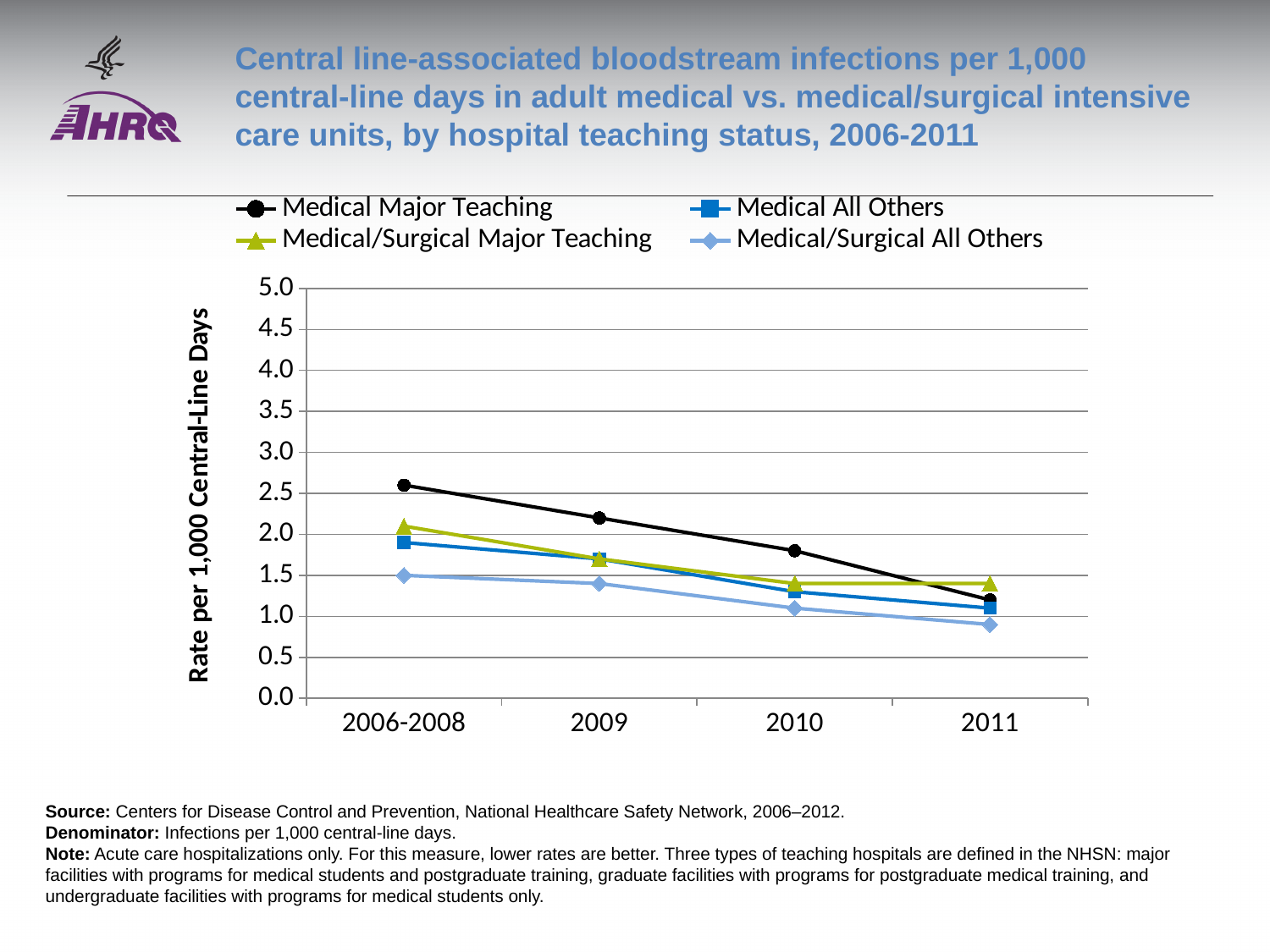

# Central line-associated bloodstream infections per 1,000 central-line days in adult medical vs. medical/surgical intensive care units, by hospital teaching status, 2006-2011

### Chart

| Category | Medical Major Teaching | Medical All Others | Medical/Surgical Major Teaching | Medical/Surgical All Others |
|---|---|---|---|---|
| 2006-2008 | 2.6 | 1.9 | 2.1 | 1.5 |
| 2009 | 2.2 | 1.7 | 1.7 | 1.4 |
| 2010 | 1.8 | 1.3 | 1.4 | 1.1 |
| 2011 | 1.2 | 1.1 | 1.4 | 0.9 |
Source: Centers for Disease Control and Prevention, National Healthcare Safety Network, 2006–2012.
Denominator: Infections per 1,000 central-line days.
Note: Acute care hospitalizations only. For this measure, lower rates are better. Three types of teaching hospitals are defined in the NHSN: major facilities with programs for medical students and postgraduate training, graduate facilities with programs for postgraduate medical training, and undergraduate facilities with programs for medical students only.